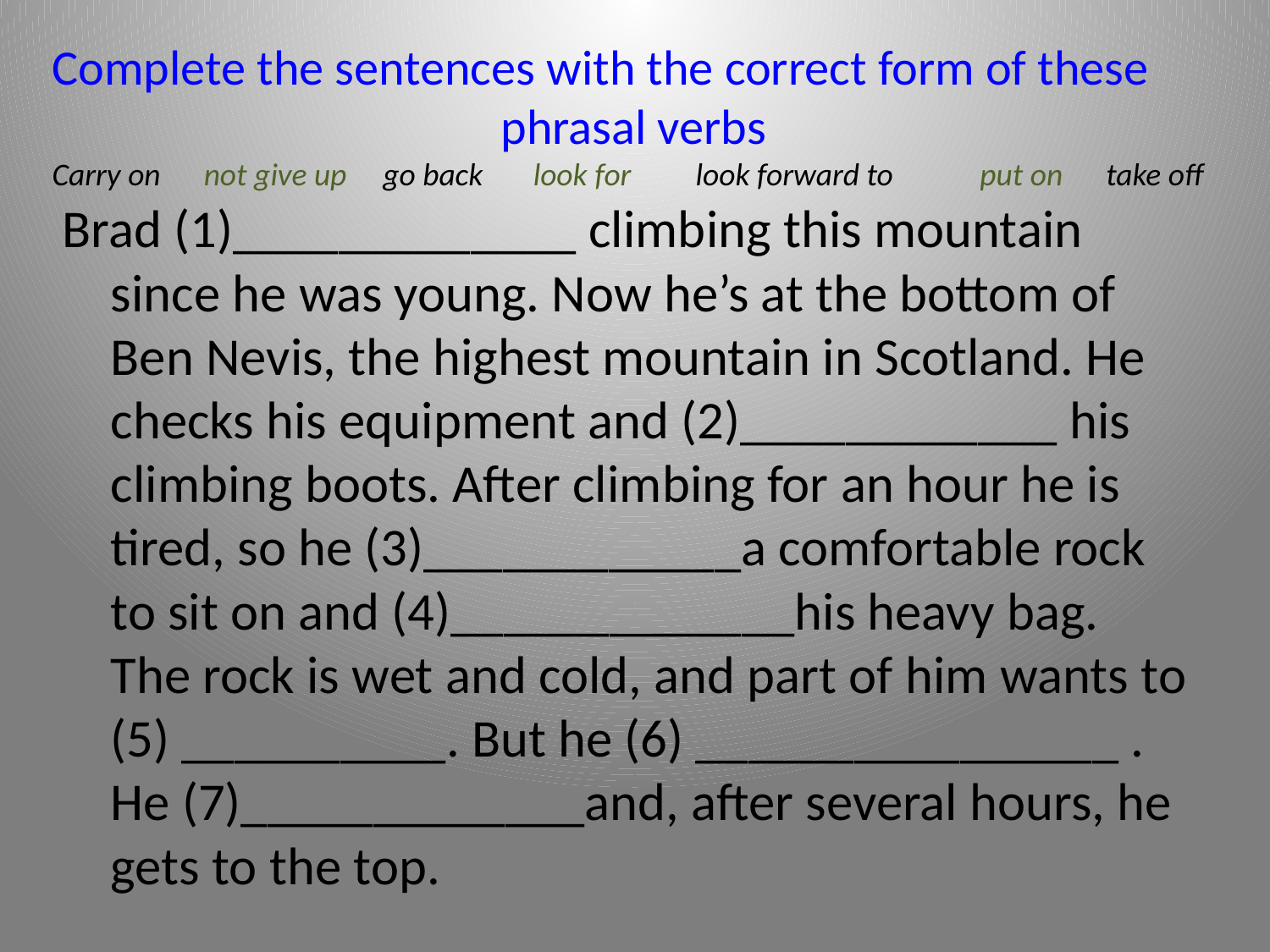

Complete the sentences with the correct form of these
                                        phrasal verbs
Carry on      not give up     go back       look for         look forward to            put on      take off
#
Brad (1)_____________ climbing this mountain since he was young. Now he’s at the bottom of Ben Nevis, the highest mountain in Scotland. He checks his equipment and (2)____________ his climbing boots. After climbing for an hour he is tired, so he (3)____________a comfortable rock to sit on and (4)_____________his heavy bag. The rock is wet and cold, and part of him wants to (5) __________. But he (6) ________________ . He (7)_____________and, after several hours, he gets to the top.